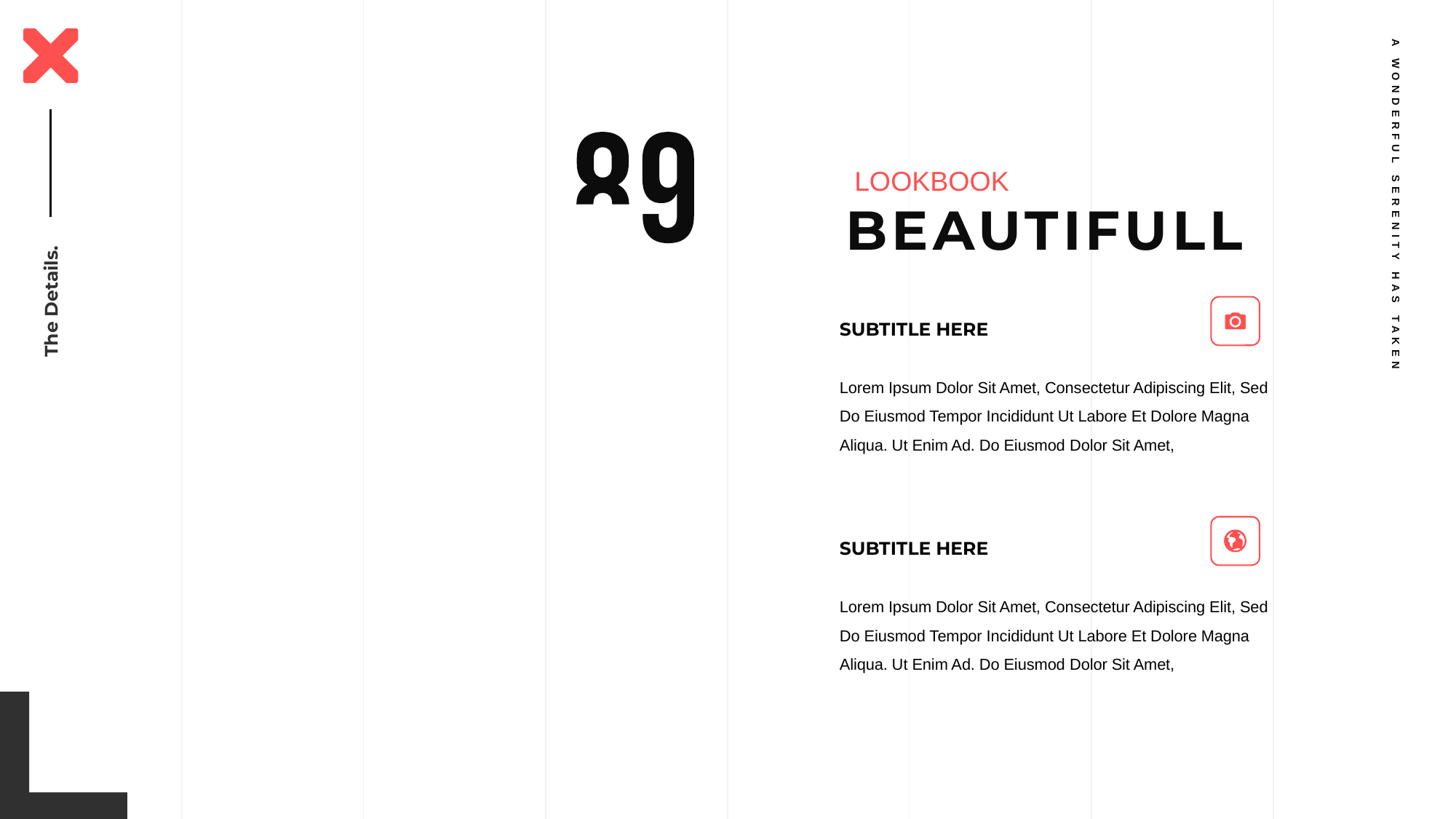

LOOKBOOK
BEAUTIFULL
A WONDERFUL SERENITY HAS TAKEN
The Details.

SUBTITLE HERE

Lorem Ipsum Dolor Sit Amet, Consectetur Adipiscing Elit, Sed Do Eiusmod Tempor Incididunt Ut Labore Et Dolore Magna Aliqua. Ut Enim Ad. Do Eiusmod Dolor Sit Amet,

SUBTITLE HERE

Lorem Ipsum Dolor Sit Amet, Consectetur Adipiscing Elit, Sed Do Eiusmod Tempor Incididunt Ut Labore Et Dolore Magna Aliqua. Ut Enim Ad. Do Eiusmod Dolor Sit Amet,